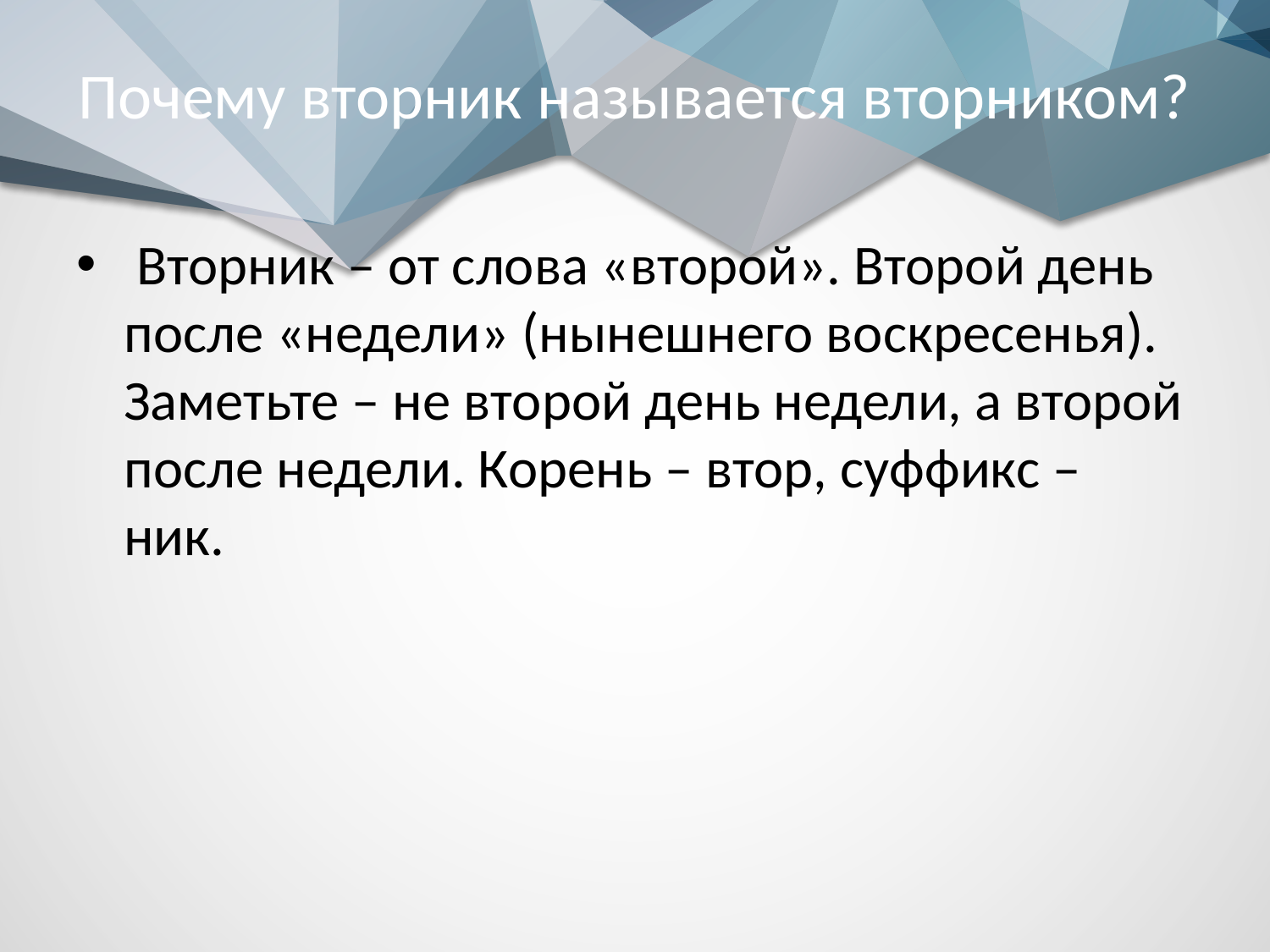

# Почему вторник называется вторником?
 Вторник – от слова «второй». Второй день после «недели» (нынешнего воскресенья). Заметьте – не второй день недели, а второй после недели. Корень – втор, суффикс – ник.